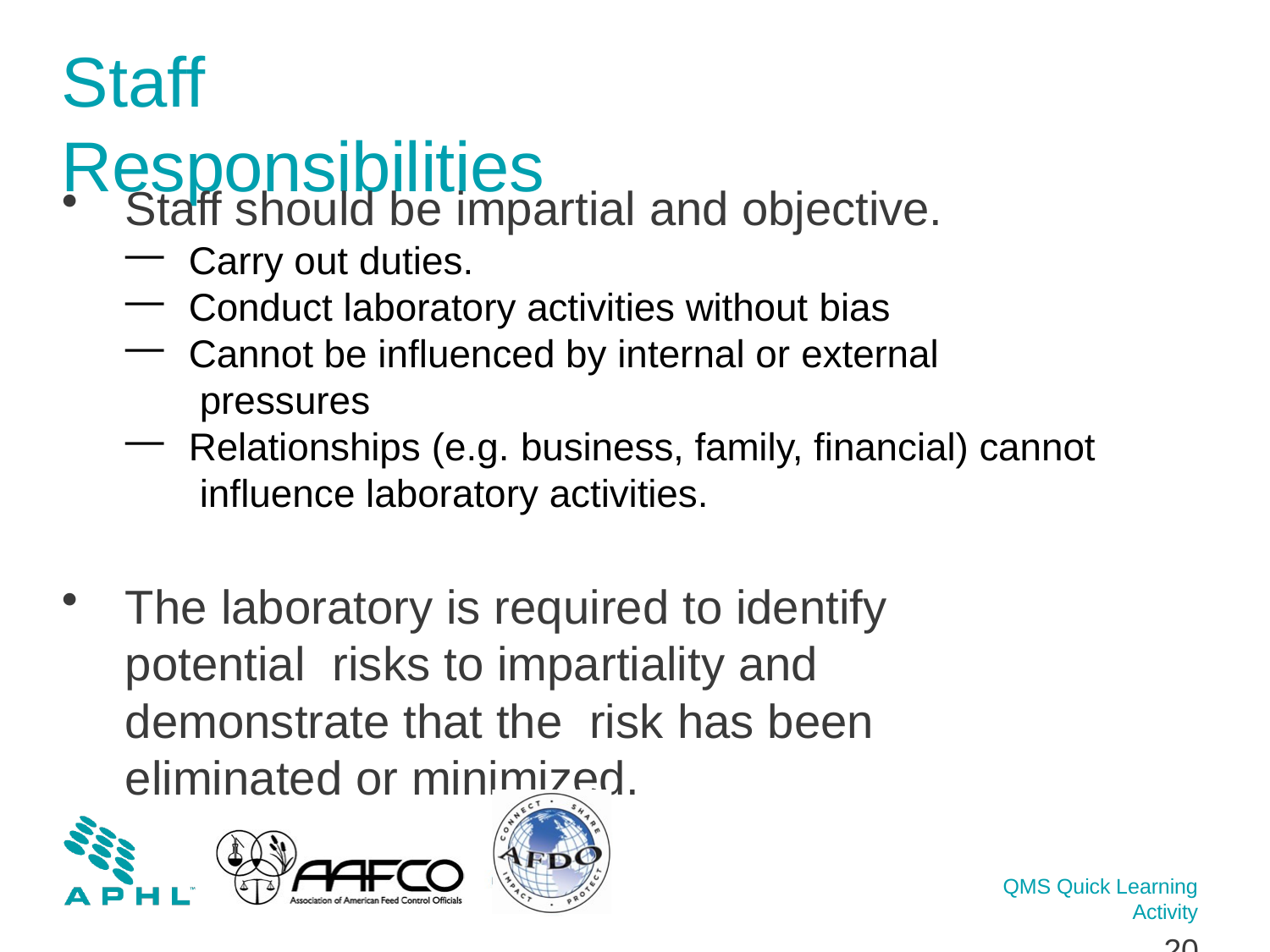

# Staff Responsibilities
Staff should be impartial and objective.
Carry out duties.
Conduct laboratory activities without bias
Cannot be influenced by internal or external  pressures
Relationships (e.g. business, family, financial) cannot  influence laboratory activities.

The laboratory is required to identify potential  risks to impartiality and demonstrate that the  risk has been eliminated or minimized.

QMS Quick Learning Activity
20